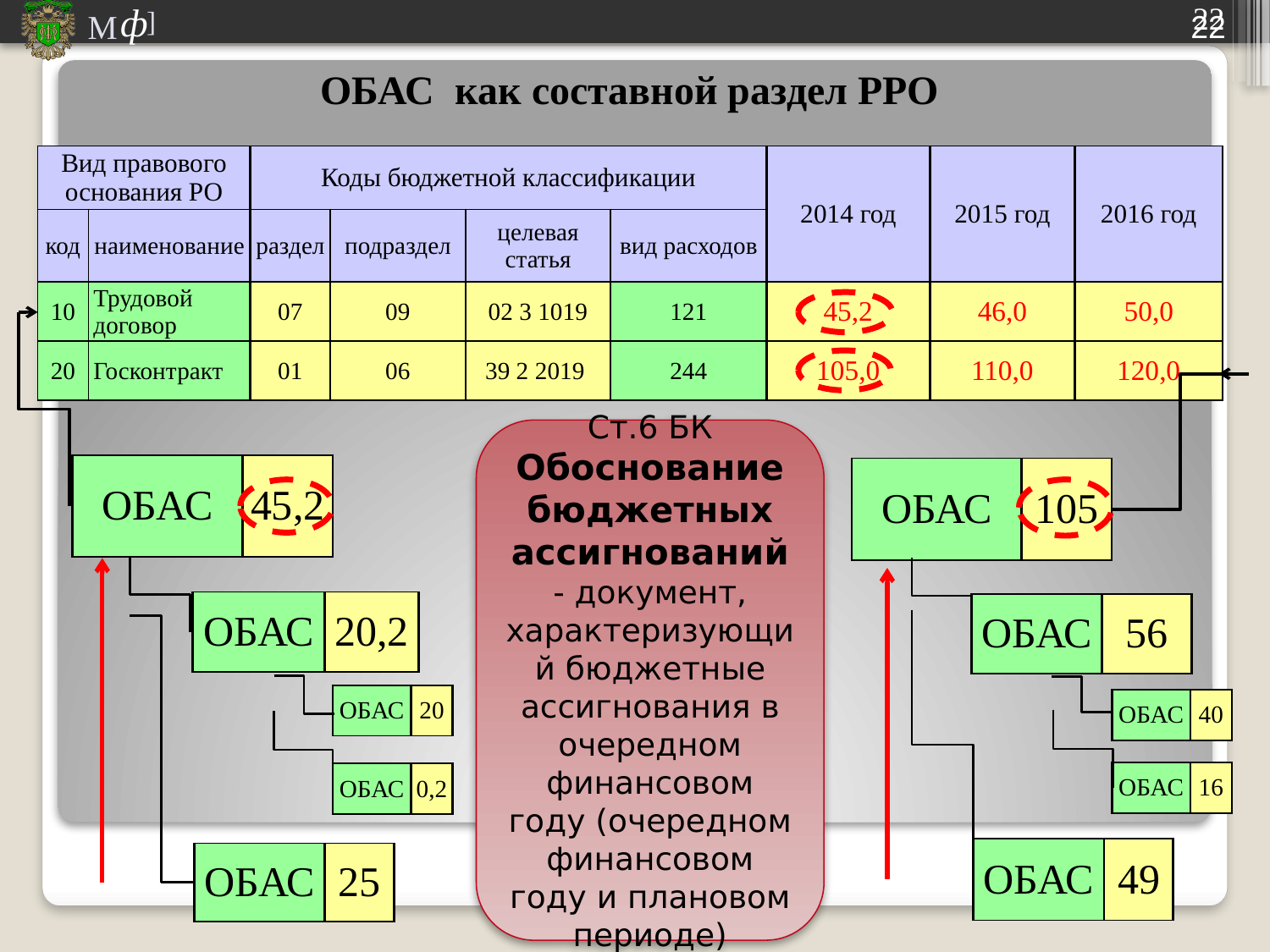

22
ОБАС  как составной раздел РРО
| Вид правового основания РО |  | Коды бюджетной классификации |  |  |  | 2014 год | 2015 год | 2016 год |
| --- | --- | --- | --- | --- | --- | --- | --- | --- |
| код | наименование | раздел | подраздел | целевая статья | вид расходов |  |  |  |
| 10 | Трудовой договор | 07 | 09 | 02 3 1019 | 121 | 45,2 | 46,0 | 50,0 |
| 20 | Госконтракт | 01 | 06 | 39 2 2019 | 244 | 105,0 | 110,0 | 120,0 |

Ст.6 БК
Обоснование бюджетных ассигнований - документ, характеризующий бюджетные ассигнования в очередном финансовом году (очередном финансовом году и плановом периоде)
| ОБАС | 45,2 |
| --- | --- |
| ОБАС | 105 |
| --- | --- |

| ОБАС | 20,2 |
| --- | --- |
| ОБАС | 56 |
| --- | --- |
| ОБАС | 20 |
| --- | --- |
| ОБАС | 40 |
| --- | --- |
| ОБАС | 16 |
| --- | --- |
| ОБАС | 0,2 |
| --- | --- |
| ОБАС | 49 |
| --- | --- |
| ОБАС | 25 |
| --- | --- |